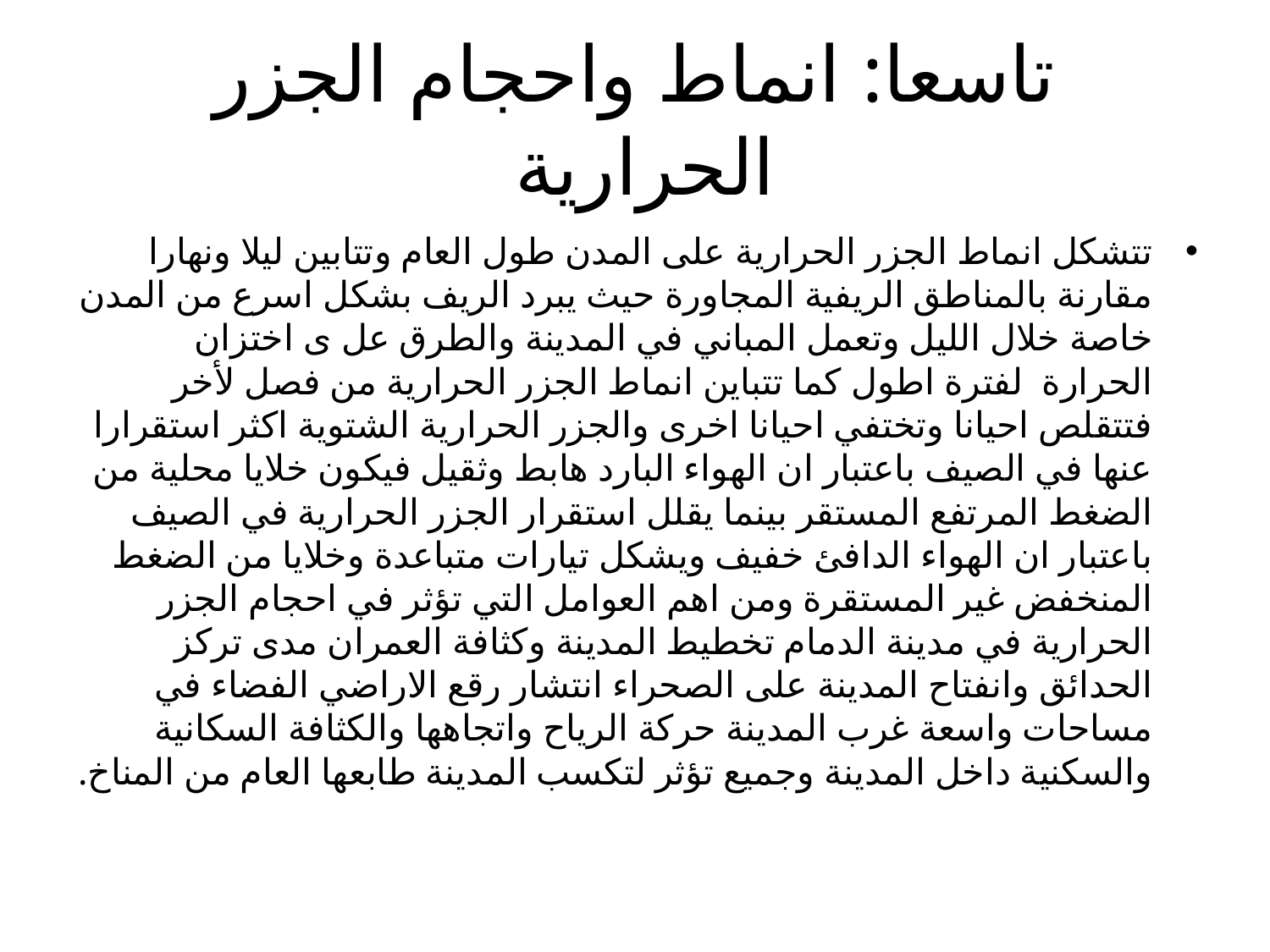

# تاسعا: انماط واحجام الجزر الحرارية
تتشكل انماط الجزر الحرارية على المدن طول العام وتتابين ليلا ونهارا مقارنة بالمناطق الريفية المجاورة حيث يبرد الريف بشكل اسرع من المدن خاصة خلال الليل وتعمل المباني في المدينة والطرق عل ى اختزان الحرارة  لفترة اطول كما تتباين انماط الجزر الحرارية من فصل لأخر فتتقلص احيانا وتختفي احيانا اخرى والجزر الحرارية الشتوية اكثر استقرارا عنها في الصيف باعتبار ان الهواء البارد هابط وثقيل فيكون خلايا محلية من الضغط المرتفع المستقر بينما يقلل استقرار الجزر الحرارية في الصيف باعتبار ان الهواء الدافئ خفيف ويشكل تيارات متباعدة وخلايا من الضغط المنخفض غير المستقرة ومن اهم العوامل التي تؤثر في احجام الجزر الحرارية في مدينة الدمام تخطيط المدينة وكثافة العمران مدى تركز الحدائق وانفتاح المدينة على الصحراء انتشار رقع الاراضي الفضاء في مساحات واسعة غرب المدينة حركة الرياح واتجاهها والكثافة السكانية والسكنية داخل المدينة وجميع تؤثر لتكسب المدينة طابعها العام من المناخ.